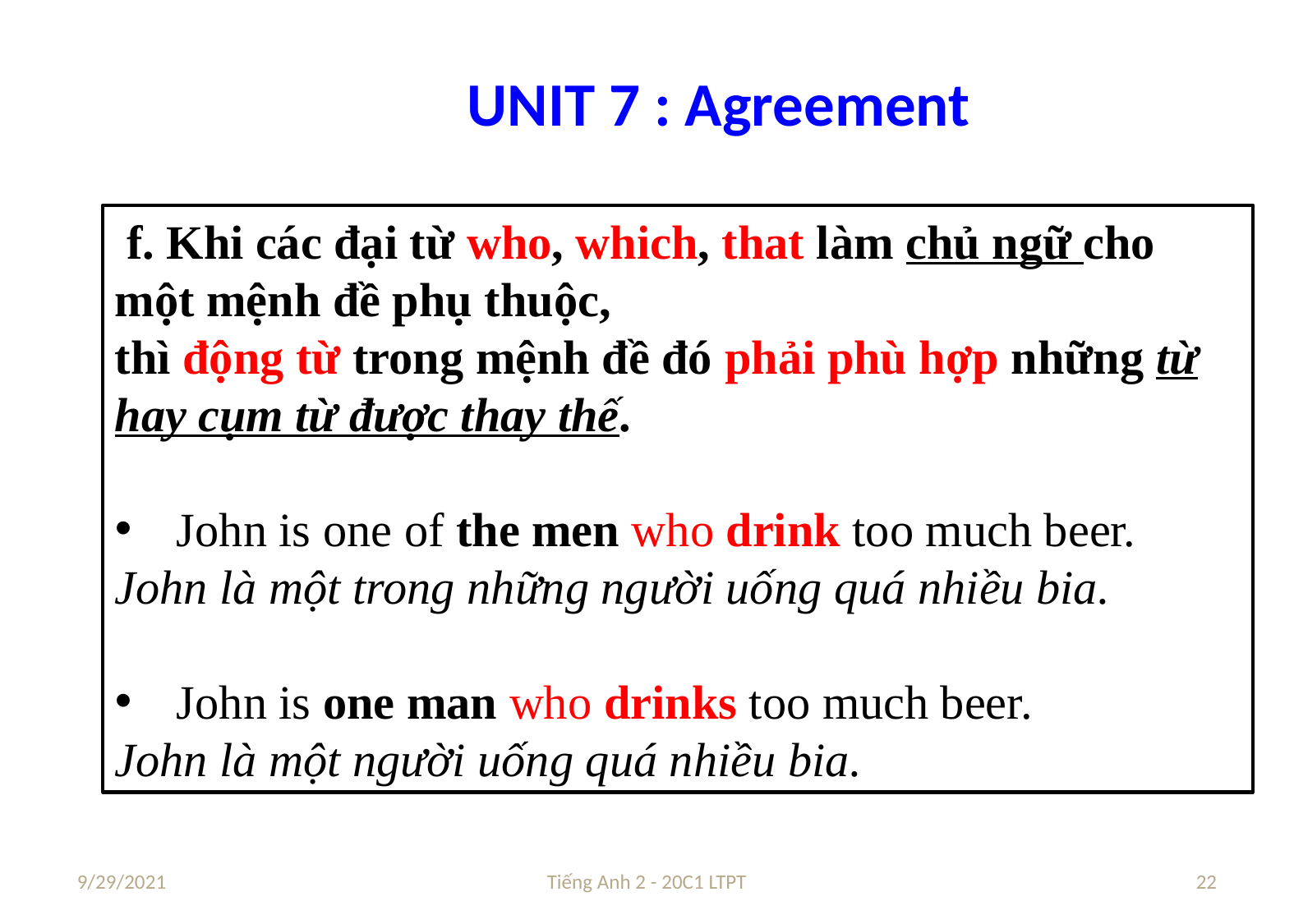

# UNIT 7 : Agreement
 f. Khi các đại từ who, which, that làm chủ ngữ cho một mệnh đề phụ thuộc,
thì động từ trong mệnh đề đó phải phù hợp những từ hay cụm từ được thay thế.

John is one of the men who drink too much beer.
John là một trong những người uống quá nhiều bia.

John is one man who drinks too much beer.
John là một người uống quá nhiều bia.
9/29/2021
Tiếng Anh 2 - 20C1 LTPT
22